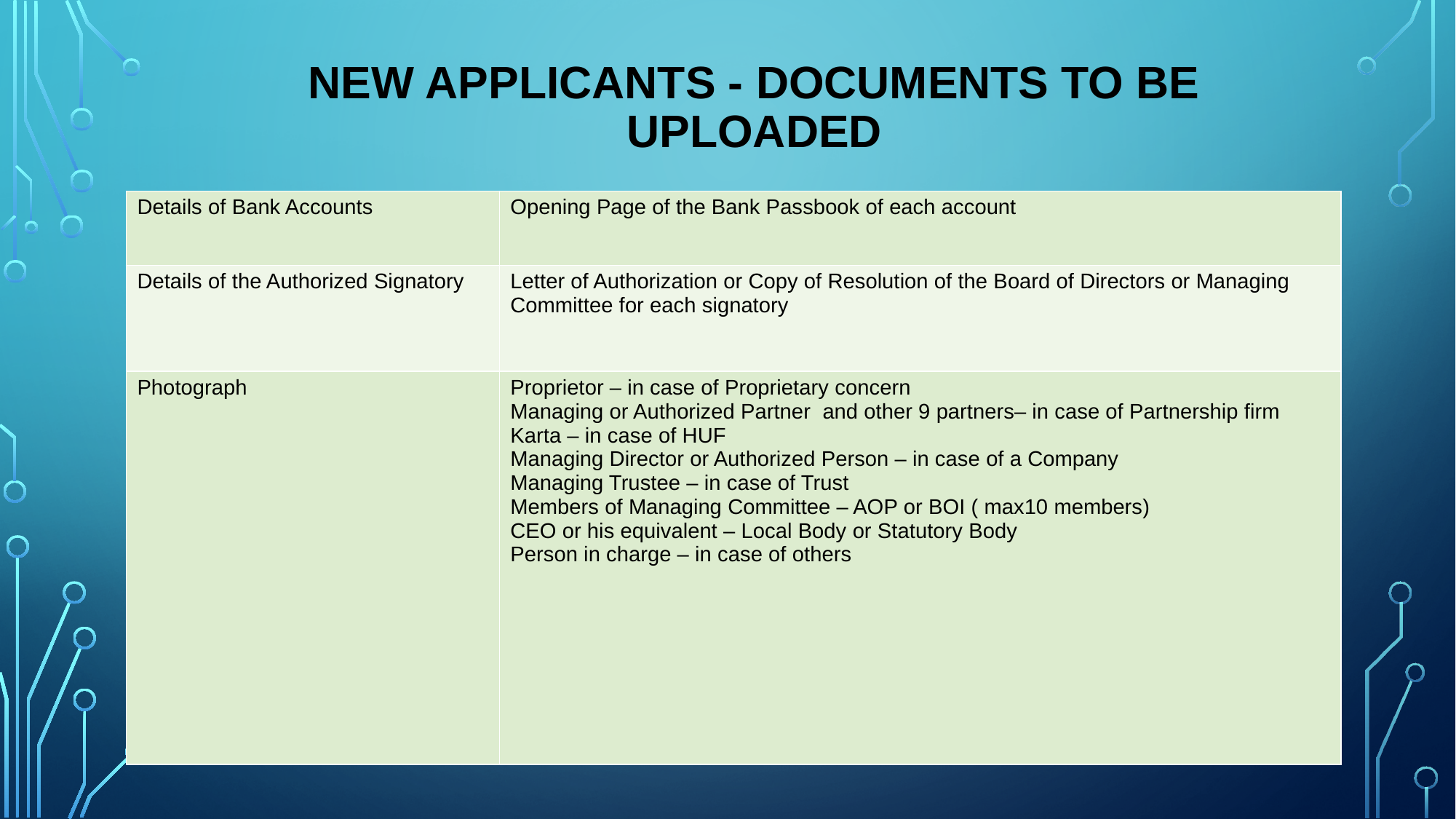

# NEW APPLICANTS - DOCUMENTS TO BE UPLOADED
| Details of Bank Accounts | Opening Page of the Bank Passbook of each account |
| --- | --- |
| Details of the Authorized Signatory | Letter of Authorization or Copy of Resolution of the Board of Directors or Managing Committee for each signatory |
| Photograph | Proprietor – in case of Proprietary concern Managing or Authorized Partner and other 9 partners– in case of Partnership firm Karta – in case of HUF Managing Director or Authorized Person – in case of a Company Managing Trustee – in case of Trust Members of Managing Committee – AOP or BOI ( max10 members) CEO or his equivalent – Local Body or Statutory Body Person in charge – in case of others |